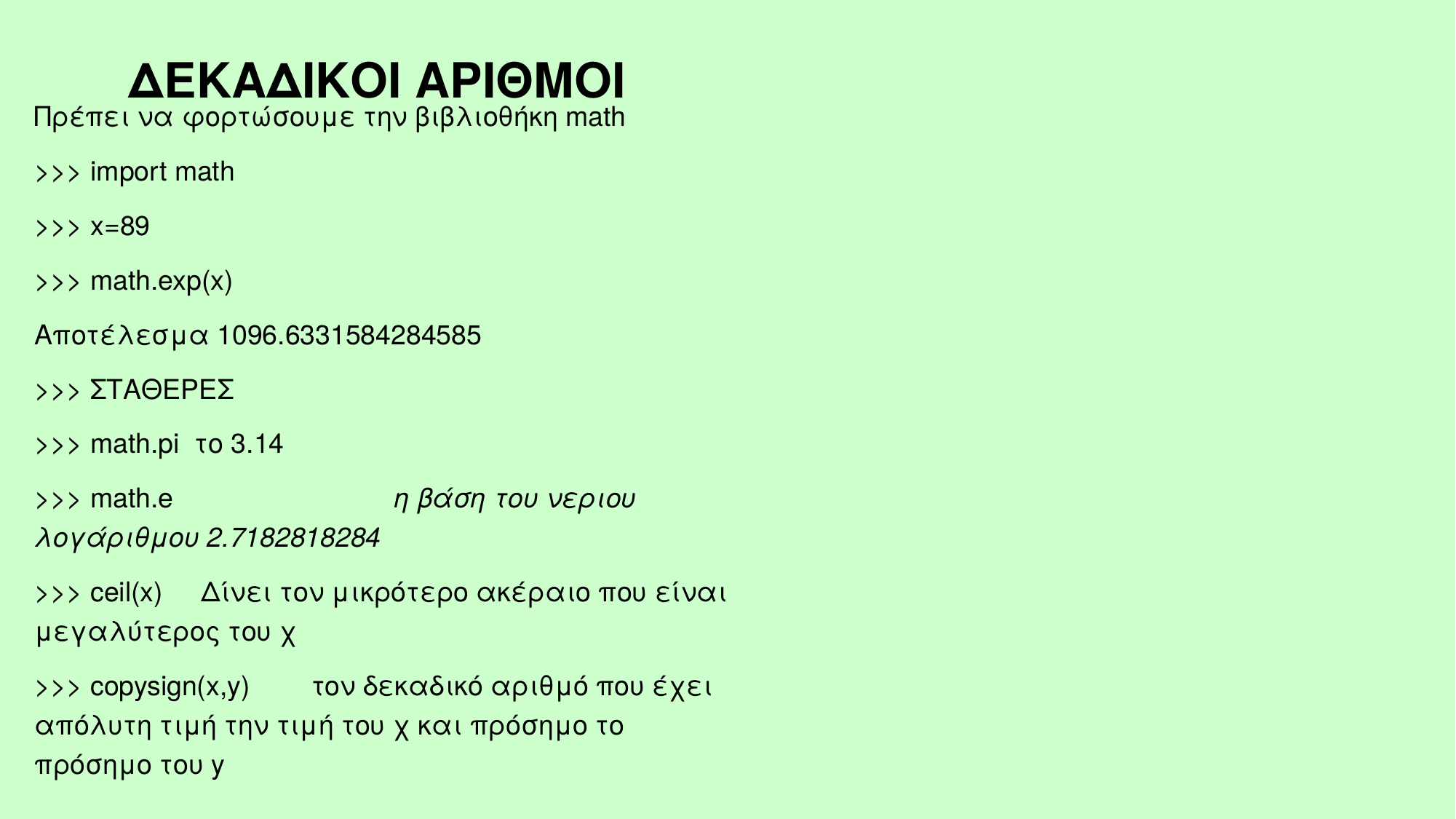

# ΔΕΚΑΔΙΚΟΙ ΑΡΙΘΜΟΙ
Πρέπει να φορτώσουμε την βιβλιοθήκη math
>>> import math
>>> x=89
>>> math.exp(x)
Αποτέλεσμα 1096.6331584284585
>>> ΣΤΑΘΕΡΕΣ
>>> math.pi  το 3.14
>>> math.e                             η βάση του νεριου λογάριθμου 2.7182818284
>>> ceil(x)     Δίνει τον μικρότερο ακέραιο που είναι μεγαλύτερος του χ
>>> copysign(x,y)        τον δεκαδικό αριθμό που έχει απόλυτη τιμή την τιμή του χ και πρόσημο το πρόσημο του y